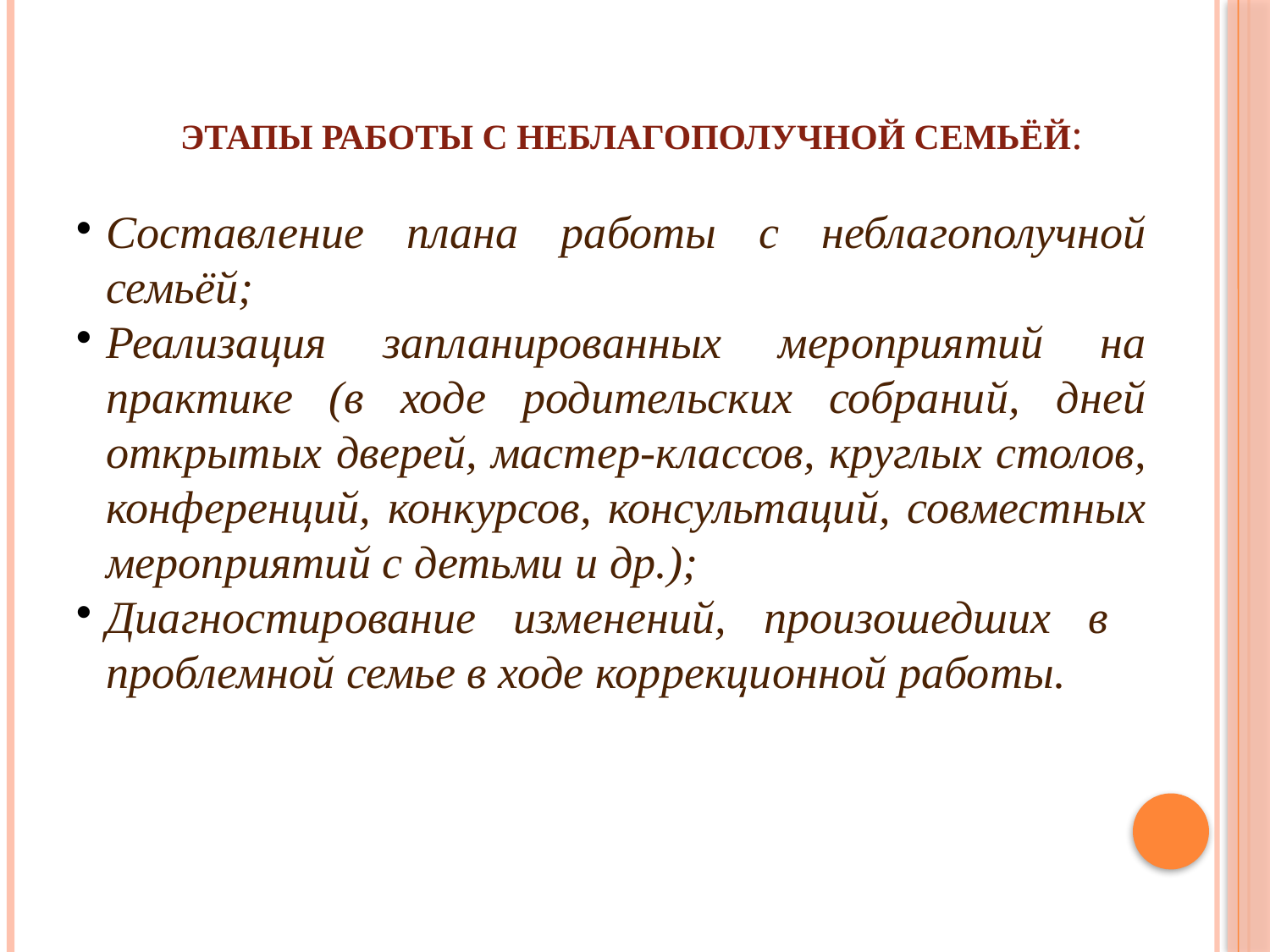

Этапы работы с неблагополучной семьёй:
Составление плана работы с неблагополучной семьёй;
Реализация запланированных мероприятий на практике (в ходе родительских собраний, дней открытых дверей, мастер-классов, круглых столов, конференций, конкурсов, консультаций, совместных мероприятий с детьми и др.);
Диагностирование изменений, произошедших в  проблемной семье в ходе коррекционной работы.